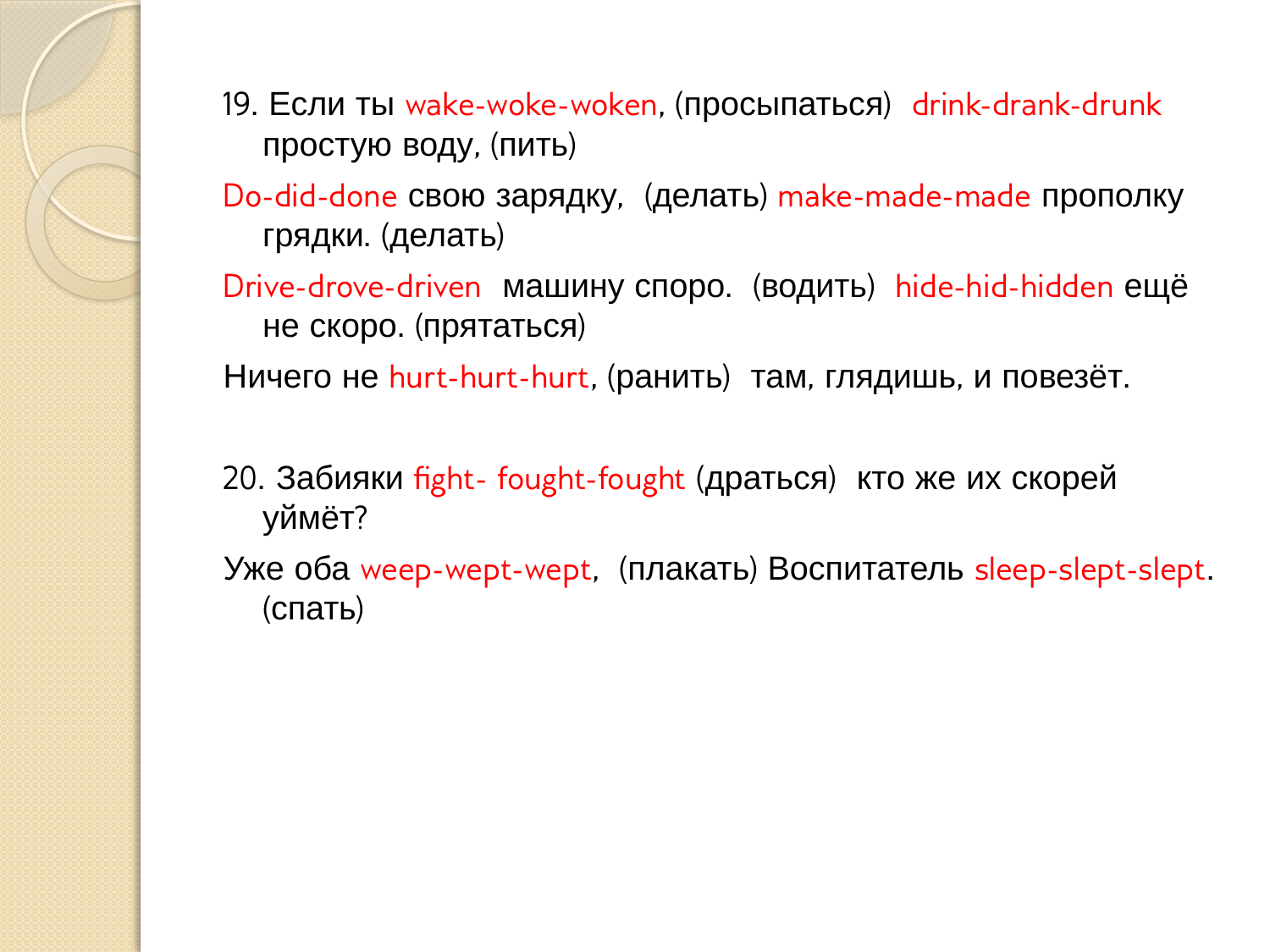

19. Если ты wake-woke-woken, (просыпаться)  drink-drank-drunk простую воду, (пить)
Do-did-done свою зарядку,  (делать) make-made-made прополку грядки. (делать)
Drive-drove-driven  машину споро.  (водить)  hide-hid-hidden ещё не скоро. (прятаться)
Ничего не hurt-hurt-hurt, (ранить)  там, глядишь, и повезёт.

20. Забияки fight- fought-fought (драться)  кто же их скорей уймёт?
Уже оба weep-wept-wept,  (плакать) Воспитатель sleep-slept-slept. (спать)